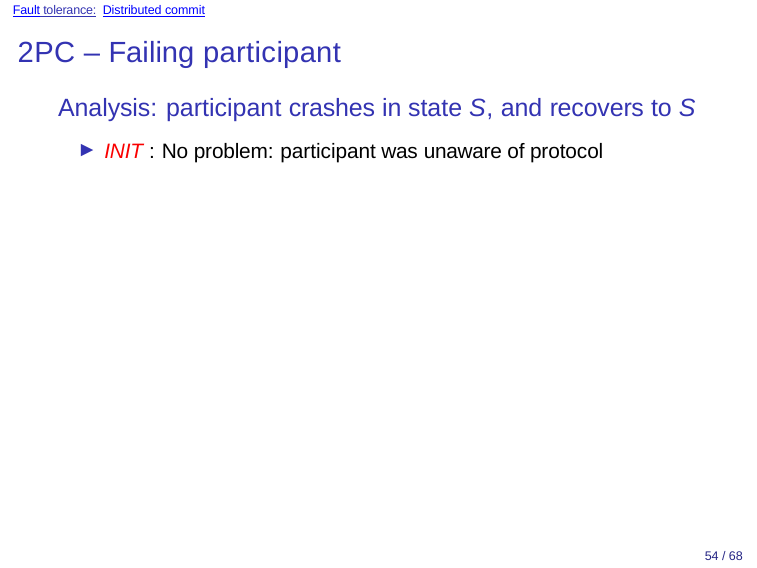

Fault tolerance: Distributed commit
2PC – Failing participant
Analysis: participant crashes in state S, and recovers to S
INIT : No problem: participant was unaware of protocol
54 / 68